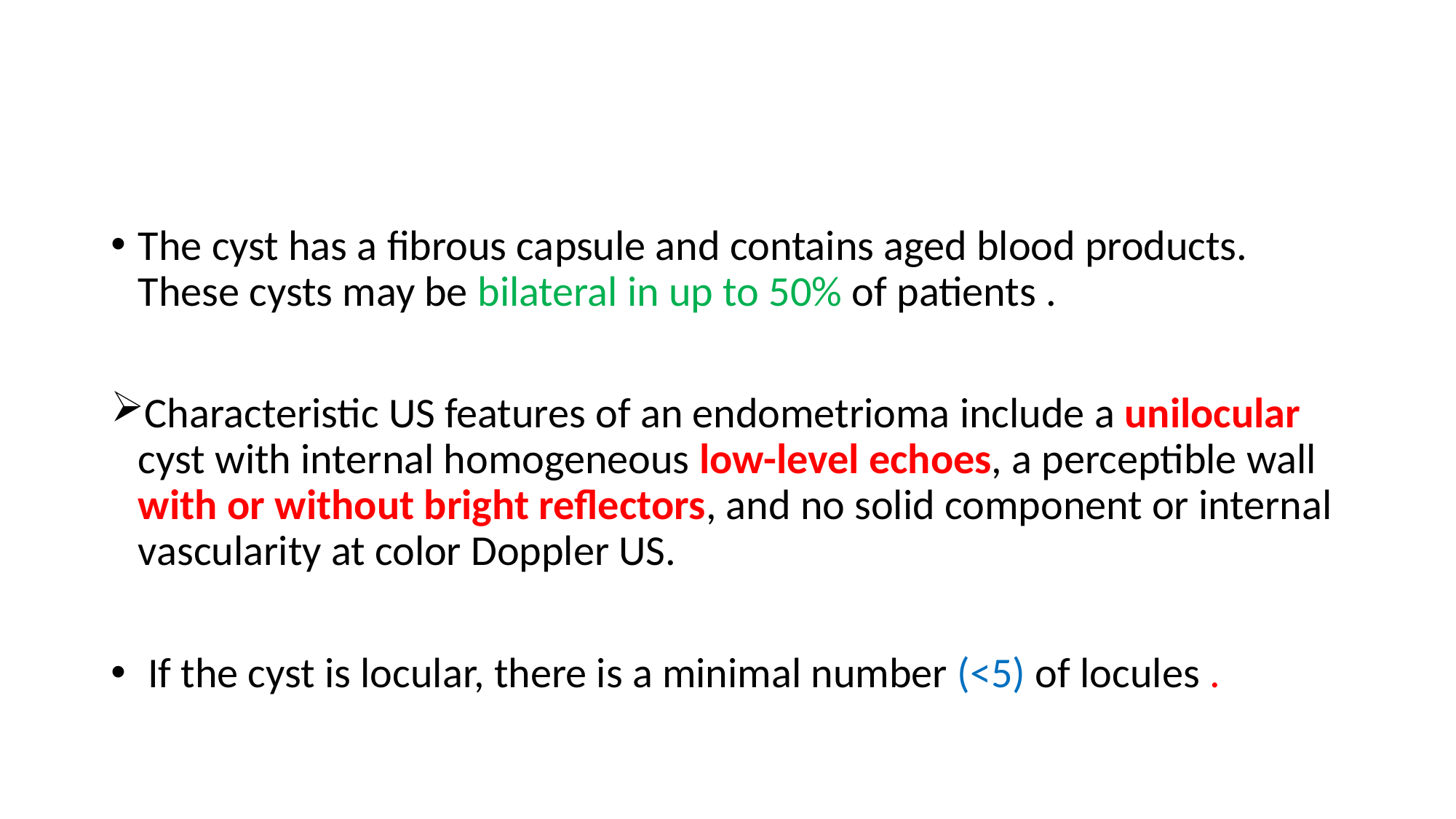

#
The cyst has a fibrous capsule and contains aged blood products. These cysts may be bilateral in up to 50% of patients .

Characteristic US features of an endometrioma include a unilocular cyst with internal homogeneous low-level echoes, a perceptible wall with or without bright reflectors, and no solid component or internal vascularity at color Doppler US.

 If the cyst is locular, there is a minimal number (<5) of locules .